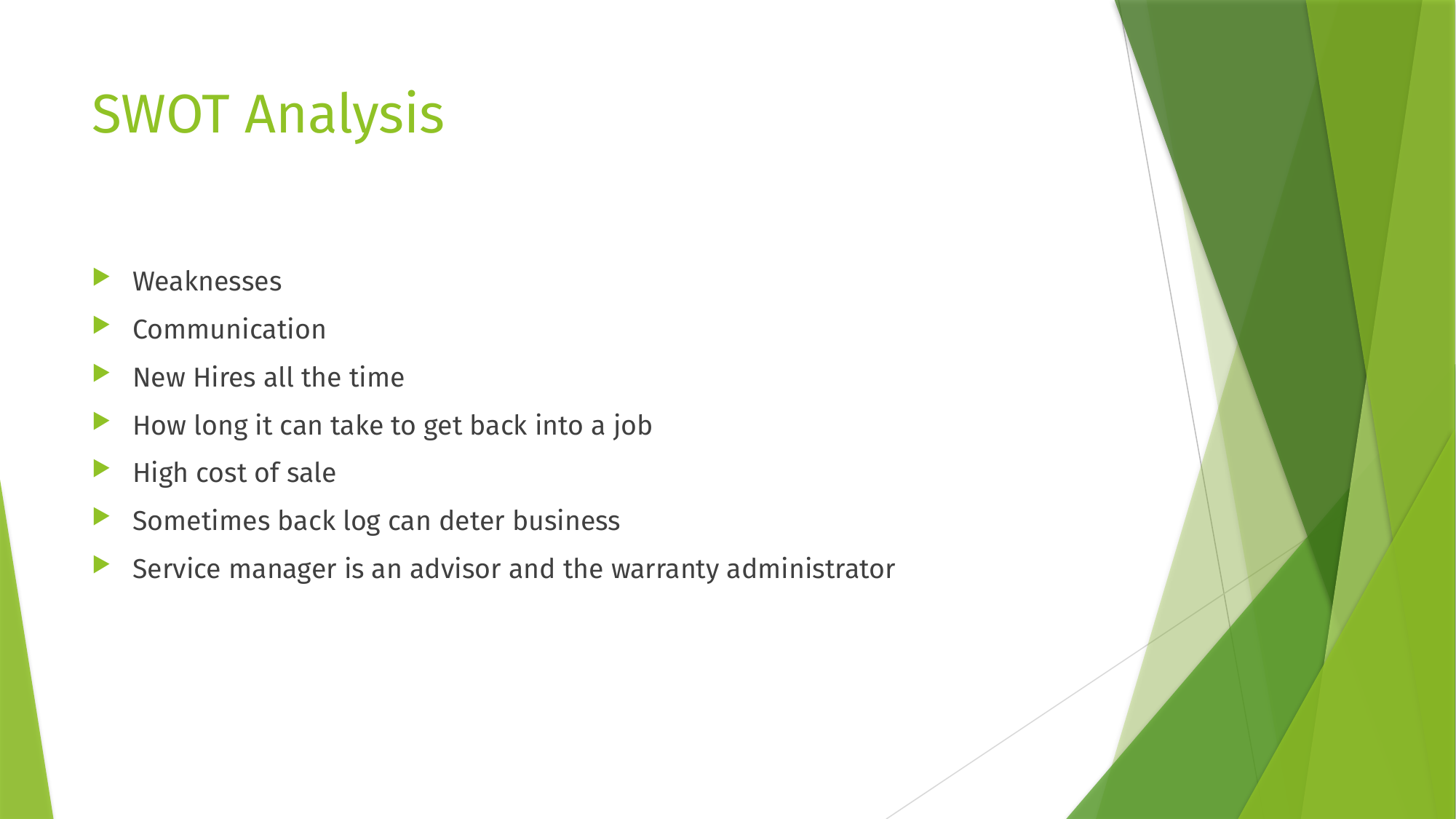

# SWOT Analysis
Weaknesses
Communication
New Hires all the time
How long it can take to get back into a job
High cost of sale
Sometimes back log can deter business
Service manager is an advisor and the warranty administrator